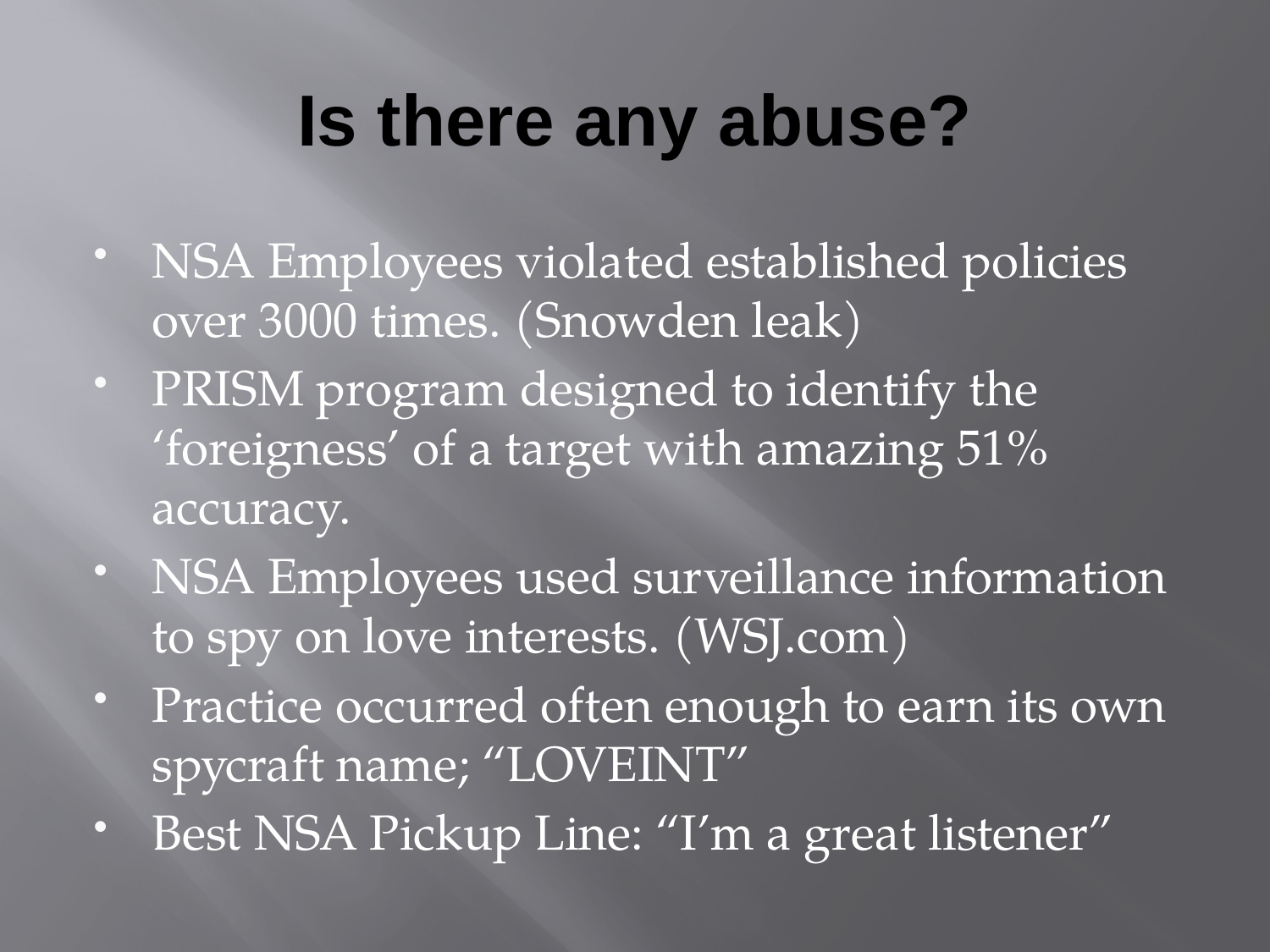

# Is there any abuse?
NSA Employees violated established policies over 3000 times. (Snowden leak)
PRISM program designed to identify the ‘foreigness’ of a target with amazing 51% accuracy.
NSA Employees used surveillance information to spy on love interests. (WSJ.com)
Practice occurred often enough to earn its own spycraft name; “LOVEINT”
Best NSA Pickup Line: “I’m a great listener”